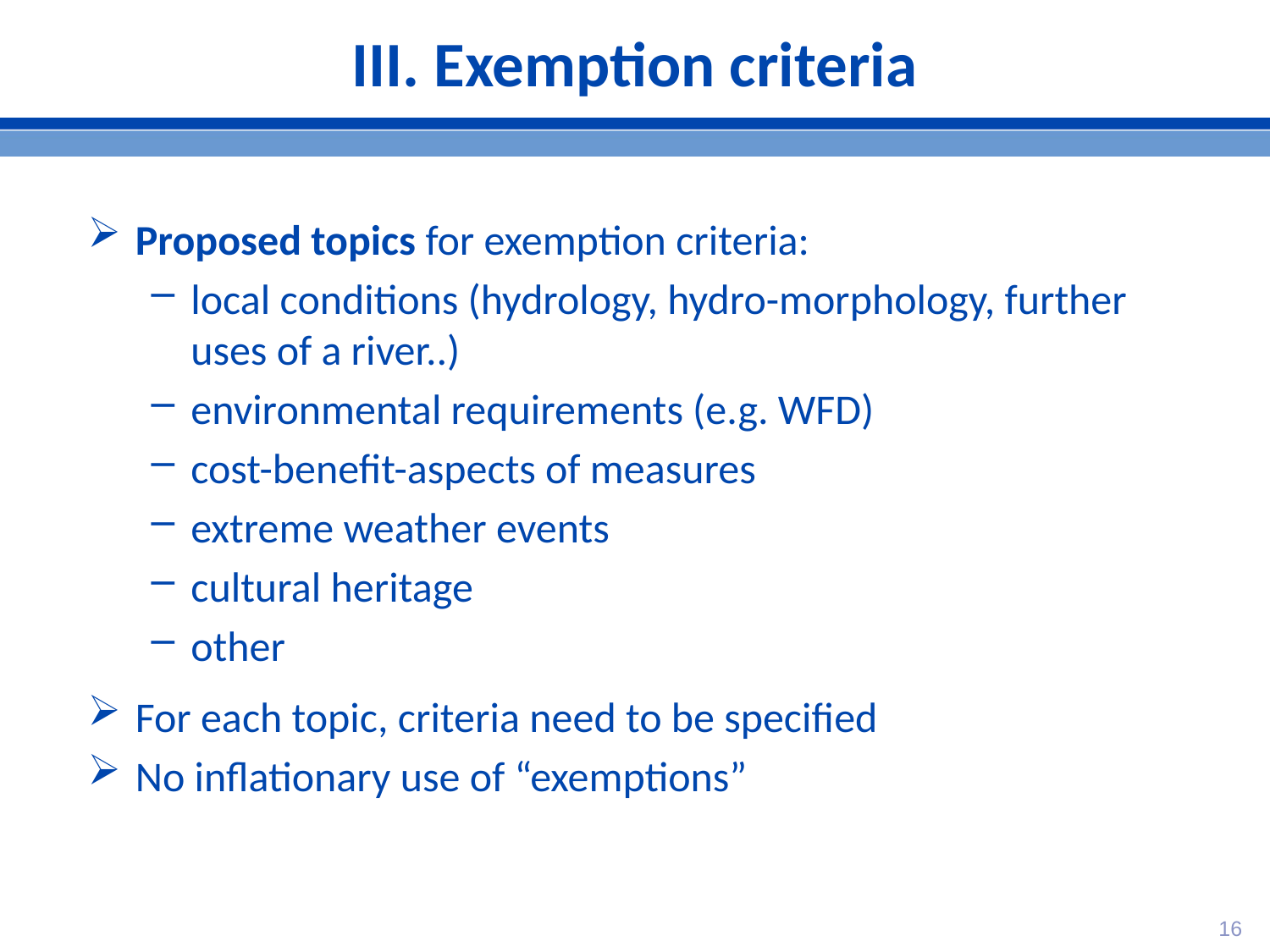

# III. Exemption criteria
Proposed topics for exemption criteria:
local conditions (hydrology, hydro-morphology, further uses of a river..)
environmental requirements (e.g. WFD)
cost-benefit-aspects of measures
extreme weather events
cultural heritage
other

For each topic, criteria need to be specified
No inflationary use of “exemptions”

16